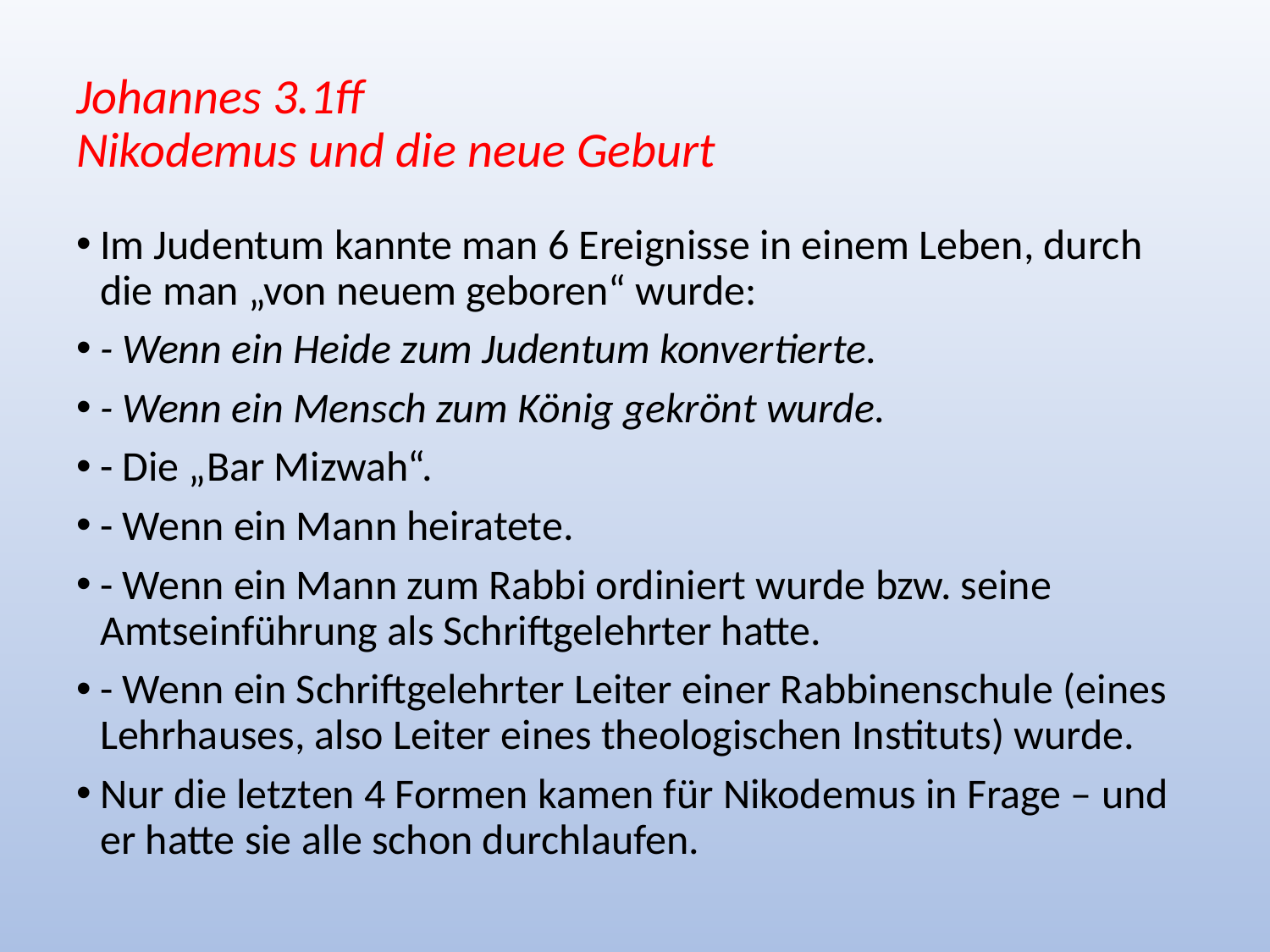

# Johannes 3.1ff Nikodemus und die neue Geburt
Im Judentum kannte man 6 Ereignisse in einem Leben, durch die man „von neuem geboren“ wurde:
- Wenn ein Heide zum Judentum konvertierte.
- Wenn ein Mensch zum König gekrönt wurde.
- Die „Bar Mizwah“.
- Wenn ein Mann heiratete.
- Wenn ein Mann zum Rabbi ordiniert wurde bzw. seine Amtseinführung als Schriftgelehrter hatte.
- Wenn ein Schriftgelehrter Leiter einer Rabbinenschule (eines Lehrhauses, also Leiter eines theologischen Instituts) wurde.
Nur die letzten 4 Formen kamen für Nikodemus in Frage – und er hatte sie alle schon durchlaufen.